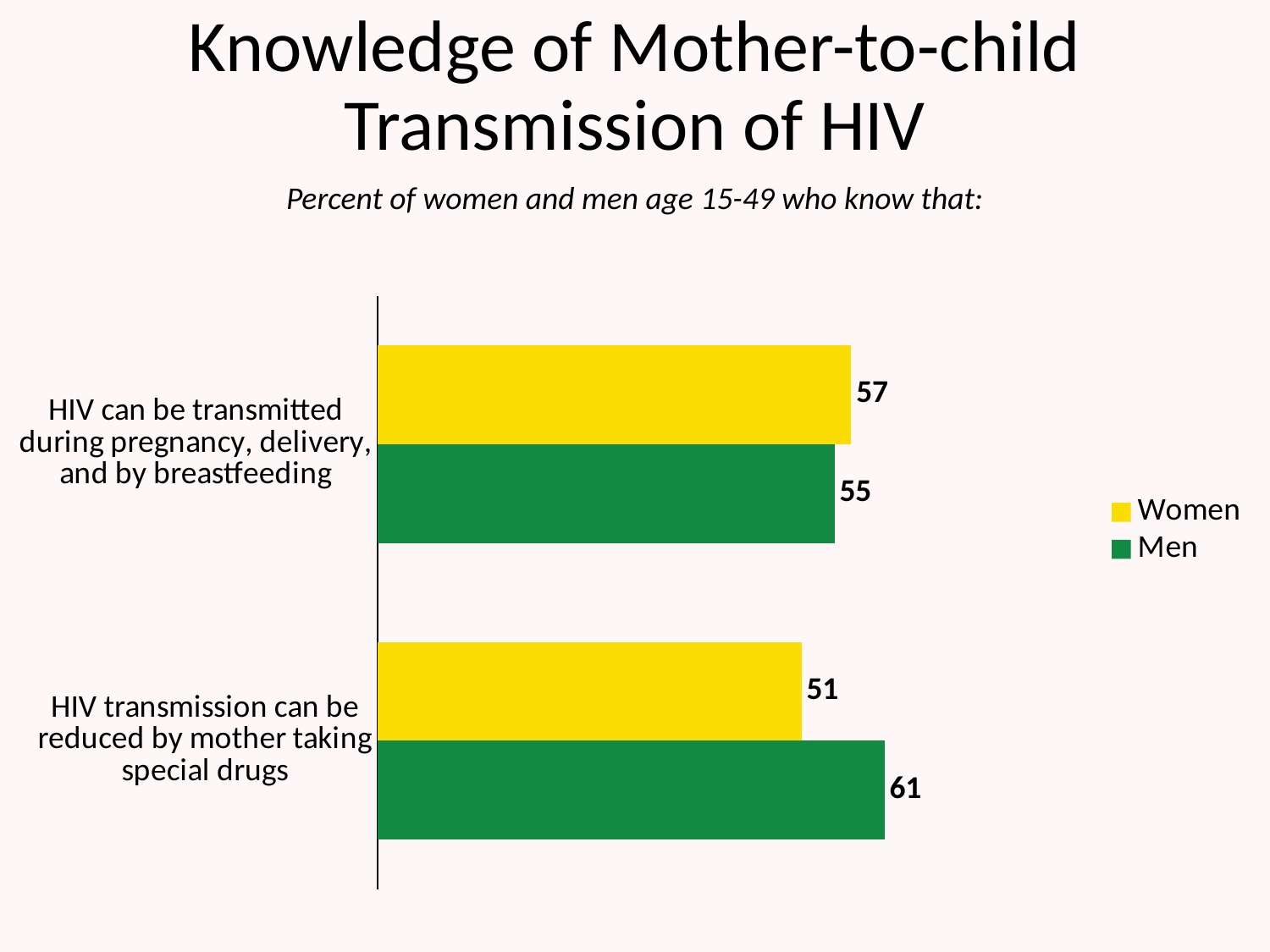

# Knowledge of Mother-to-child Transmission of HIV
Percent of women and men age 15-49 who know that:

### Chart

| Category | Men | Women |
|---|---|---|
| HIV transmission can be reduced by mother taking special drugs | 61.0 | 51.0 |
| HIV can be transmitted during pregnancy, delivery, and by breastfeeding | 55.0 | 57.0 |